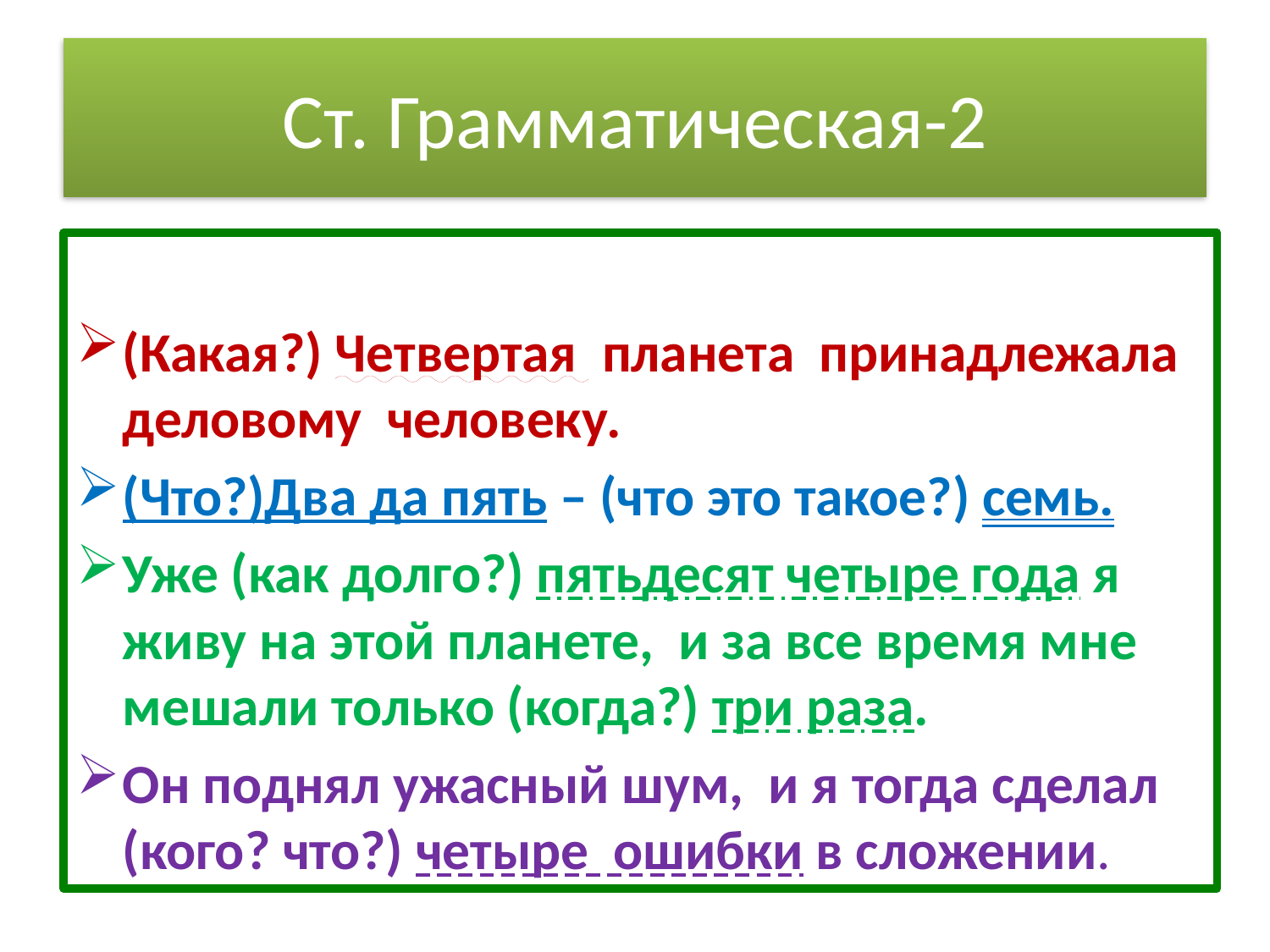

# Ст. Грамматическая-2

(Какая?) Четвертая  планета  принадлежала  деловому  человеку.
(Что?)Два да пять – (что это такое?) семь.
Уже (как долго?) пятьдесят четыре года я живу на этой планете,  и за все время мне мешали только (когда?) три раза.
Он поднял ужасный шум,  и я тогда сделал (кого? что?) четыре  ошибки в сложении.